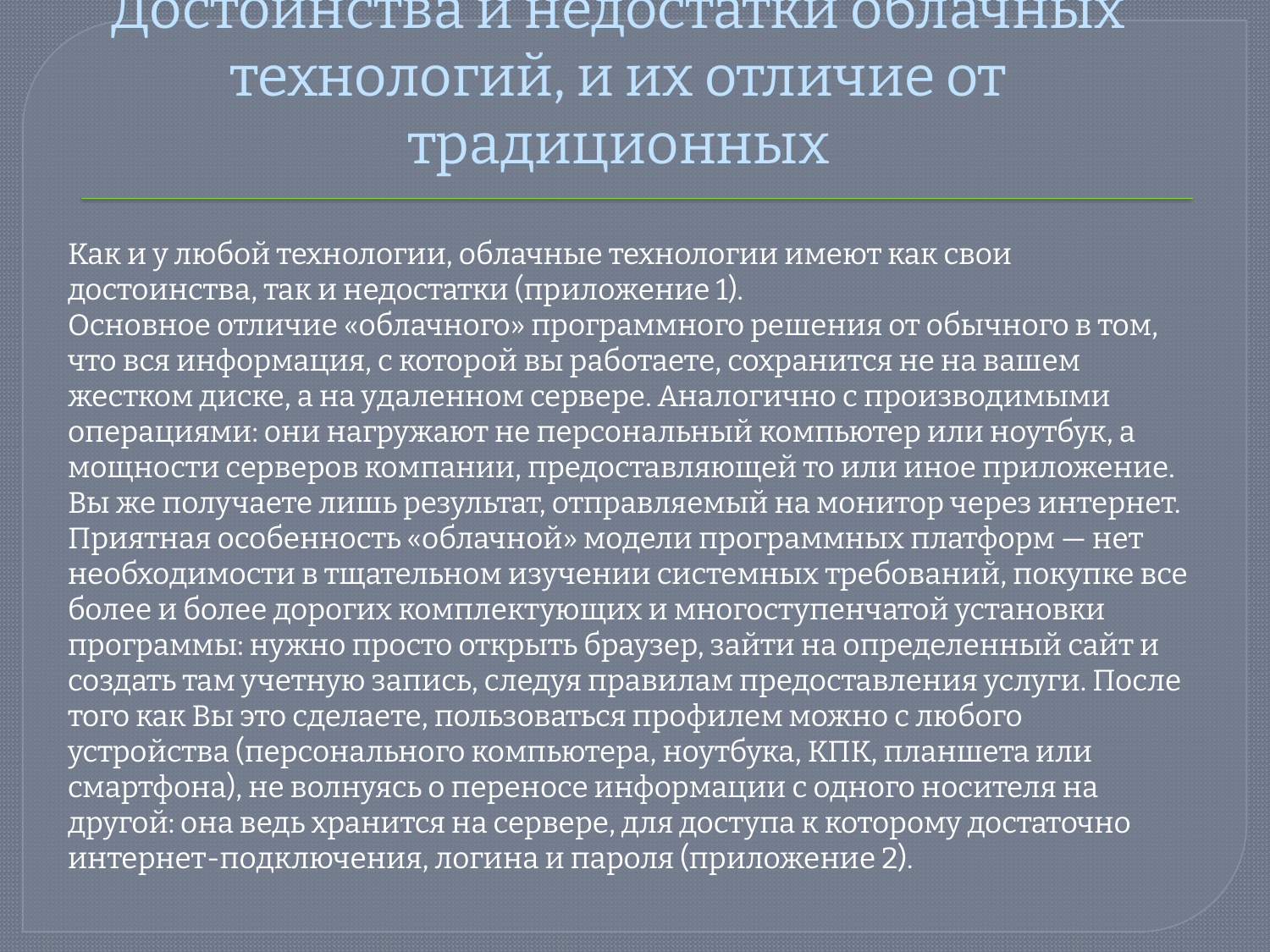

# Достоинства и недостатки облачных технологий, и их отличие от традиционных
      Как и у любой технологии, облачные технологии имеют как свои достоинства, так и недостатки (приложение 1).
      Основное отличие «облачного» программного решения от обычного в том, что вся информация, с которой вы работаете, сохранится не на вашем жестком диске, а на удаленном сервере. Аналогично с производимыми операциями: они нагружают не персональный компьютер или ноутбук, а мощности серверов компании, предоставляющей то или иное приложение. Вы же получаете лишь результат, отправляемый на монитор через интернет.
      Приятная особенность «облачной» модели программных платформ — нет необходимости в тщательном изучении системных требований, покупке все более и более дорогих комплектующих и многоступенчатой установки программы: нужно просто открыть браузер, зайти на определенный сайт и создать там учетную запись, следуя правилам предоставления услуги. После того как Вы это сделаете, пользоваться профилем можно с любого устройства (персонального компьютера, ноутбука, КПК, планшета или смартфона), не волнуясь о переносе информации с одного носителя на другой: она ведь хранится на сервере, для доступа к которому достаточно интернет-подключения, логина и пароля (приложение 2).